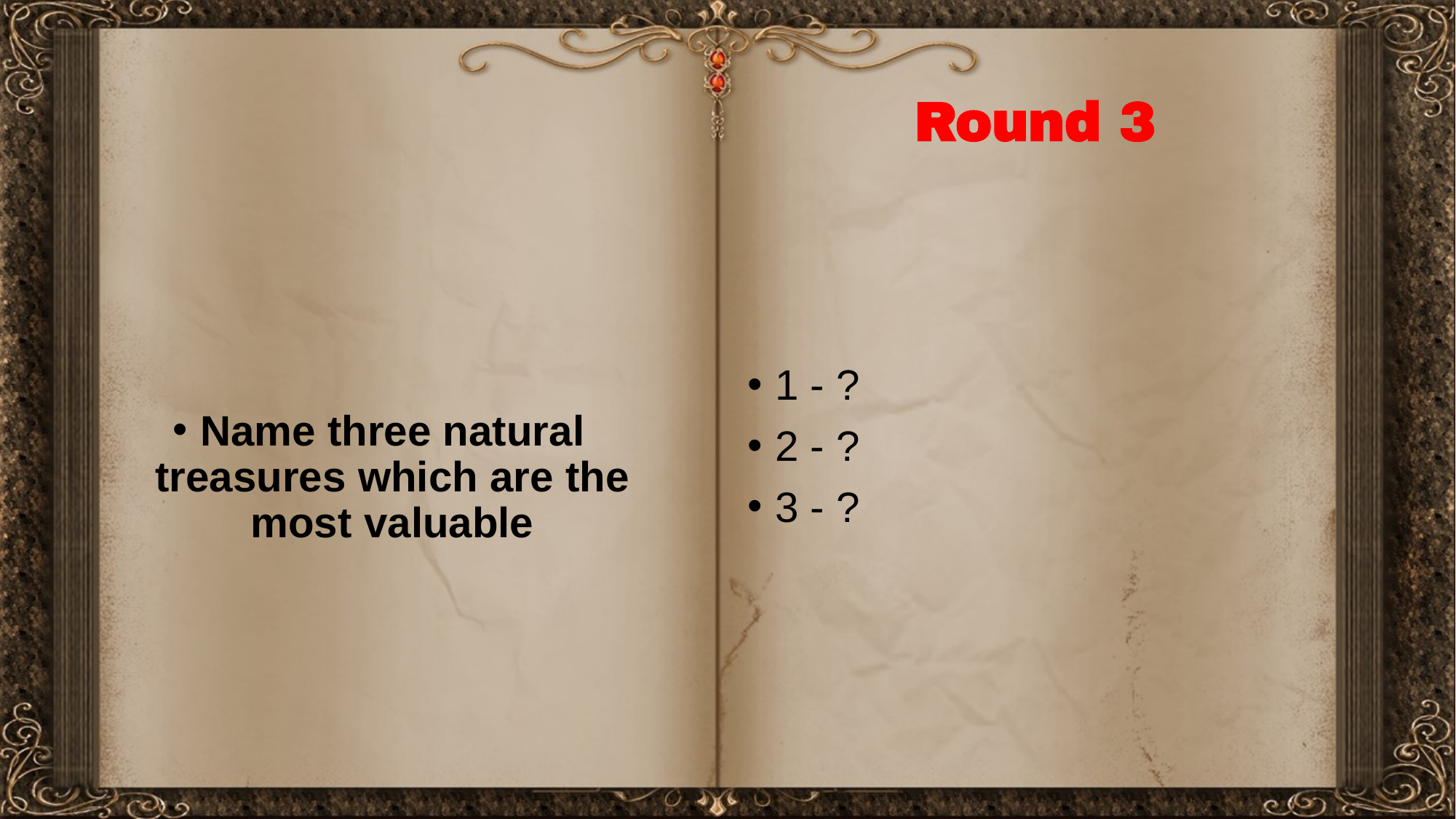

# Round 3
Name three natural treasures which are the most valuable
1 - ?
2 - ?
3 - ?